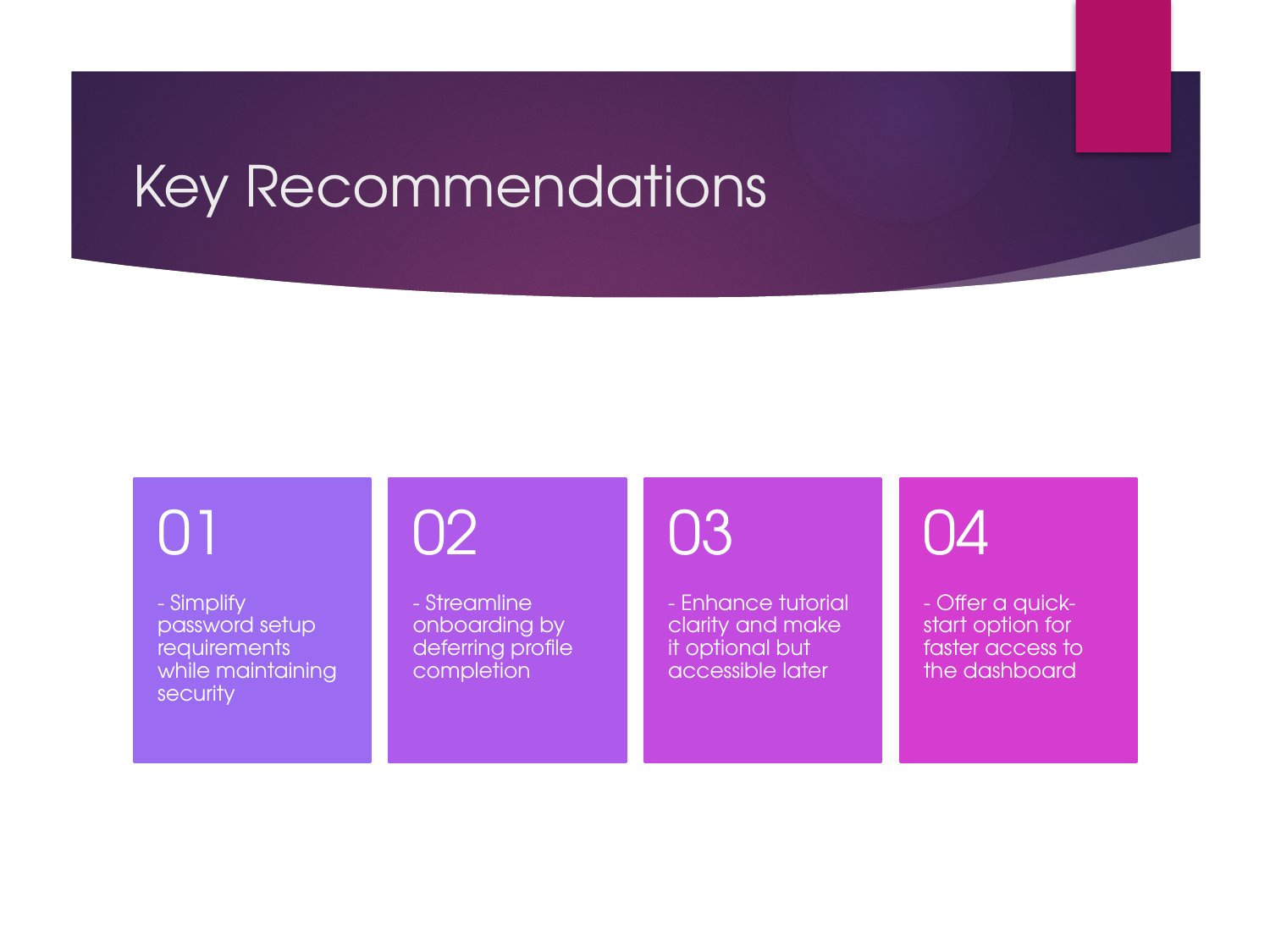

# Key Recommendations
- Simplify password setup requirements while maintaining security
01
- Streamline onboarding by deferring profile completion
02
- Enhance tutorial clarity and make it optional but accessible later
03
- Offer a quick-start option for faster access to the dashboard
04